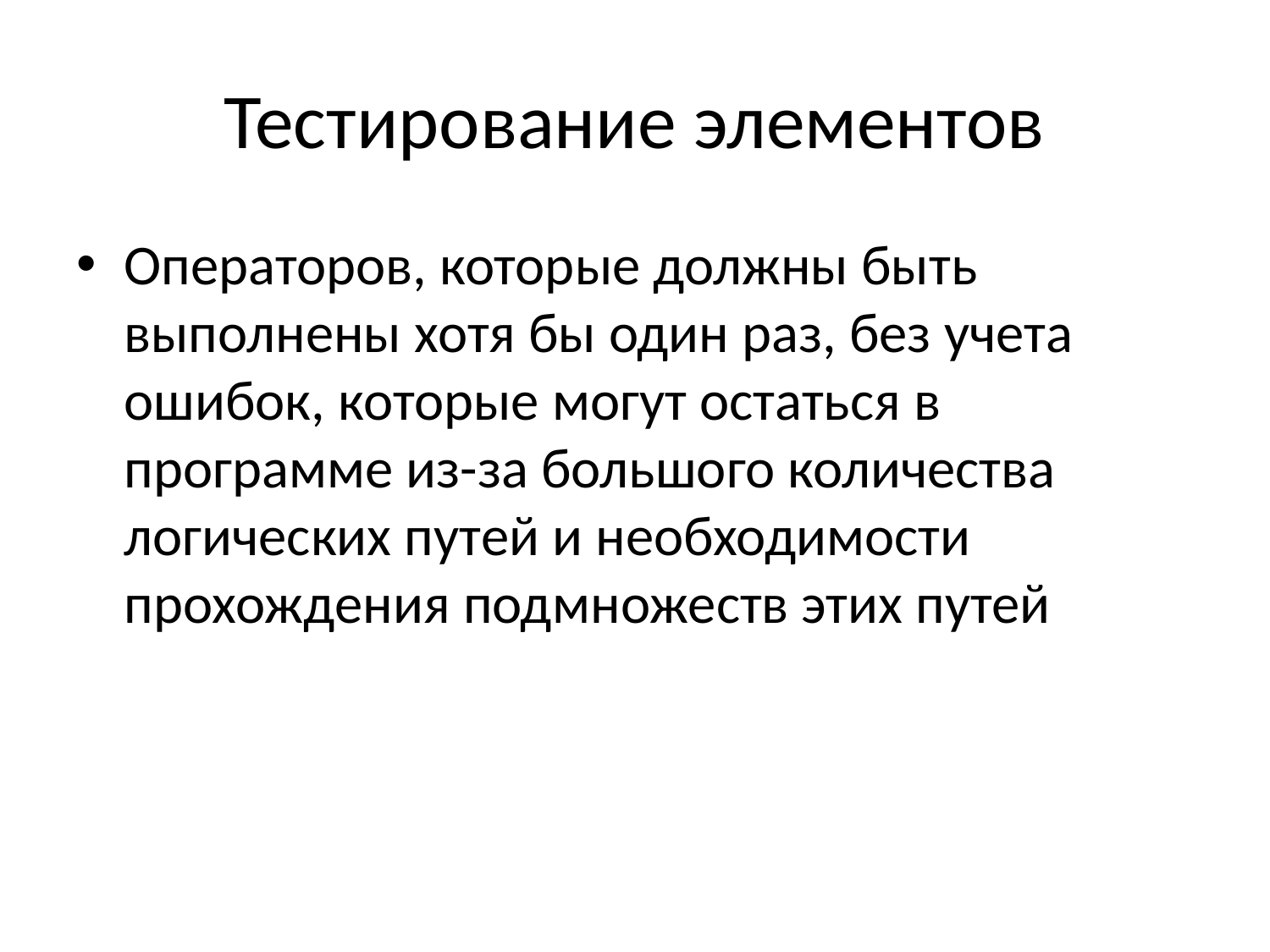

# Тестирование элементов
Операторов, которые должны быть выполнены хотя бы один раз, без учета ошибок, которые могут остаться в программе из-за большого количества логических путей и необходимости прохождения подмножеств этих путей